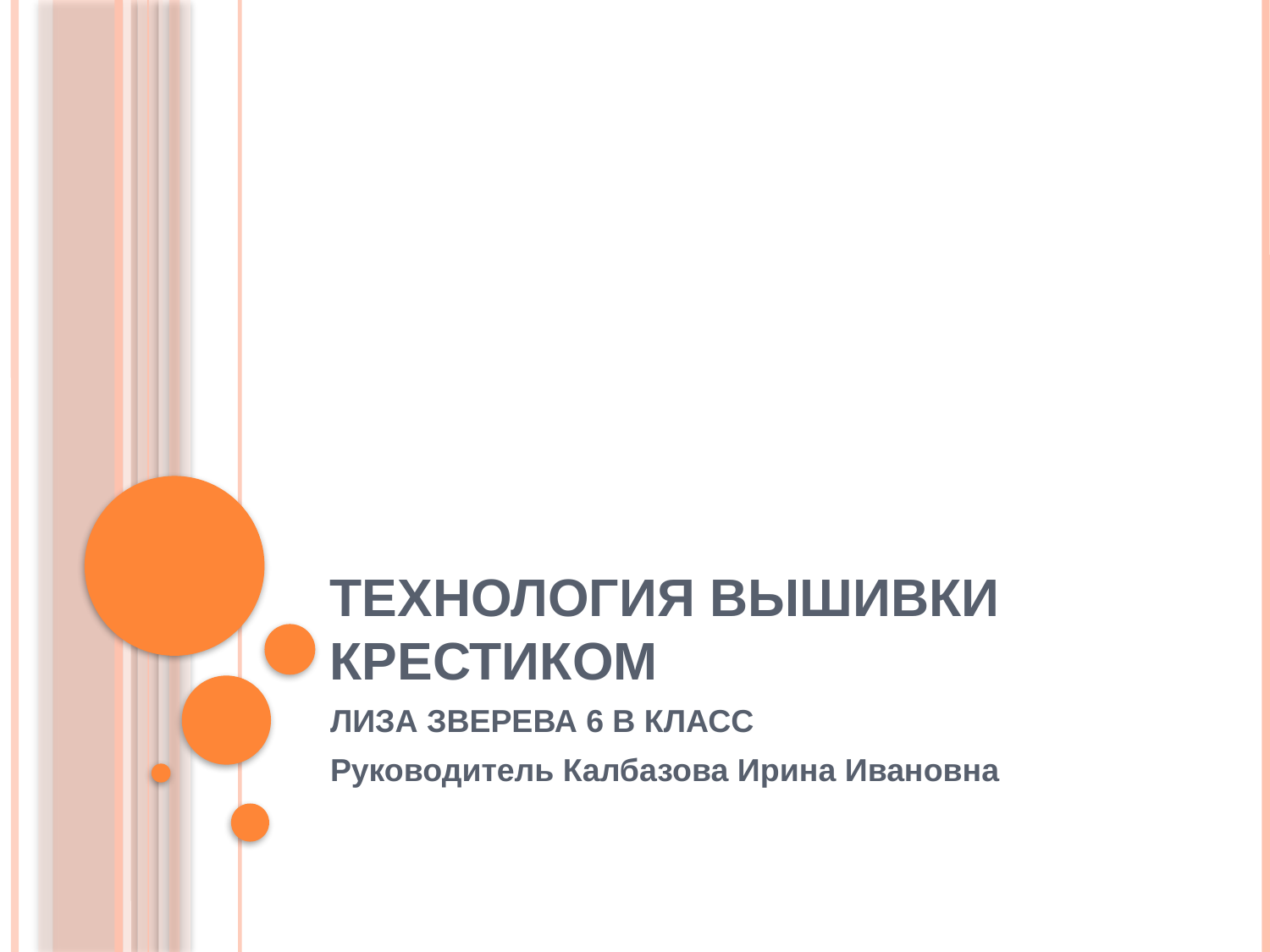

# Технология вышивки крестиком
ЛИЗА ЗВЕРЕВА 6 В КЛАСС
Руководитель Калбазова Ирина Ивановна